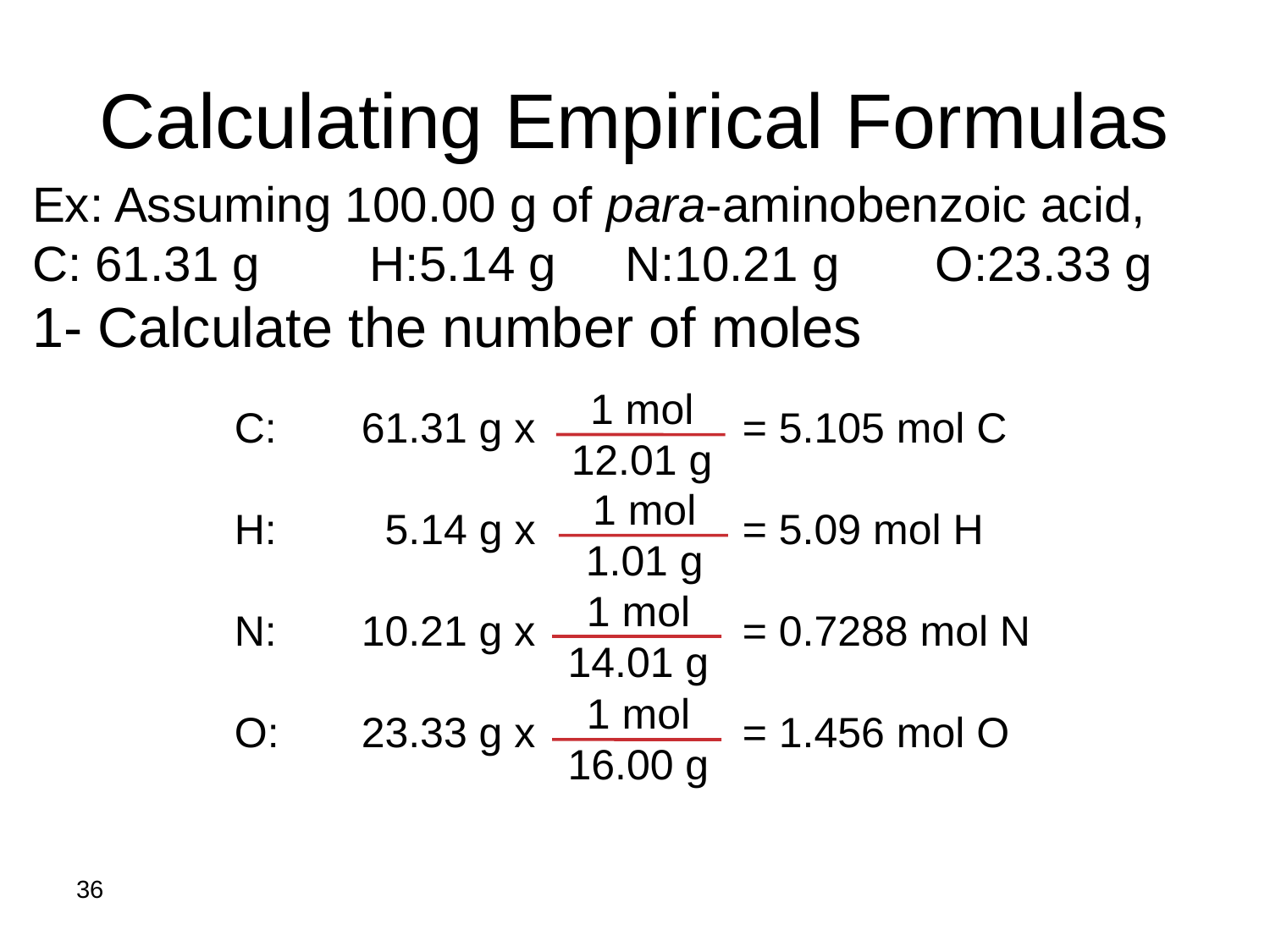

Calculating Empirical Formulas
Ex: Assuming 100.00 g of para-aminobenzoic acid,
C: 61.31 g        H:5.14 g     N:10.21 g       O:23.33 g
1- Calculate the number of moles

1 mol
12.01 g

	C:	61.31 g x 		= 5.105 mol C

	H:	  5.14 g x		= 5.09 mol H

	N:	10.21 g x		= 0.7288 mol N

	O:	23.33 g x 		= 1.456 mol O
1 mol
1.01 g

1 mol
14.01 g

1 mol
16.00 g

36